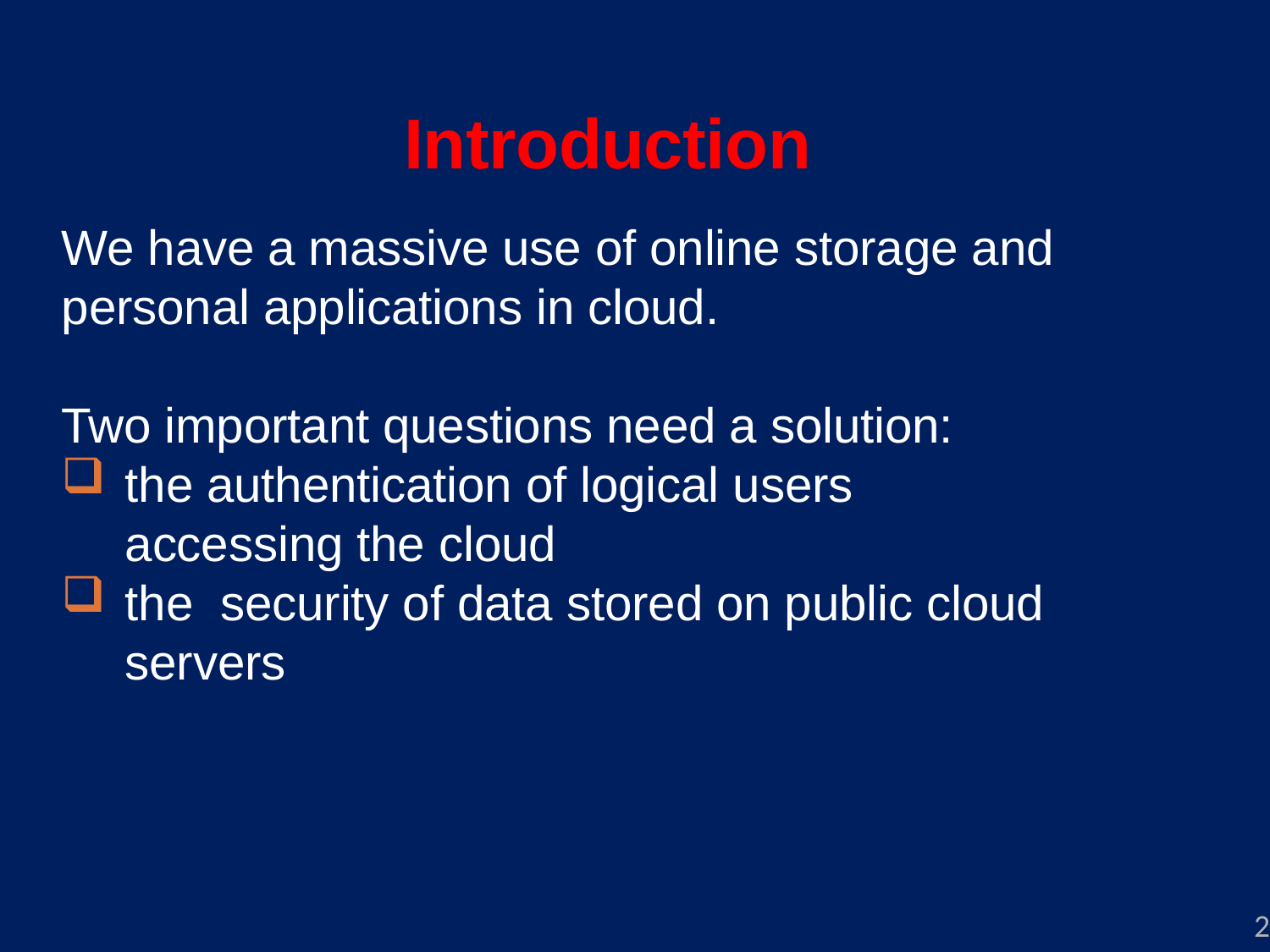

Introduction
We have a massive use of online storage and personal applications in cloud.

Two important questions need a solution:
the authentication of logical users accessing the cloud
the  security of data stored on public cloud servers
2